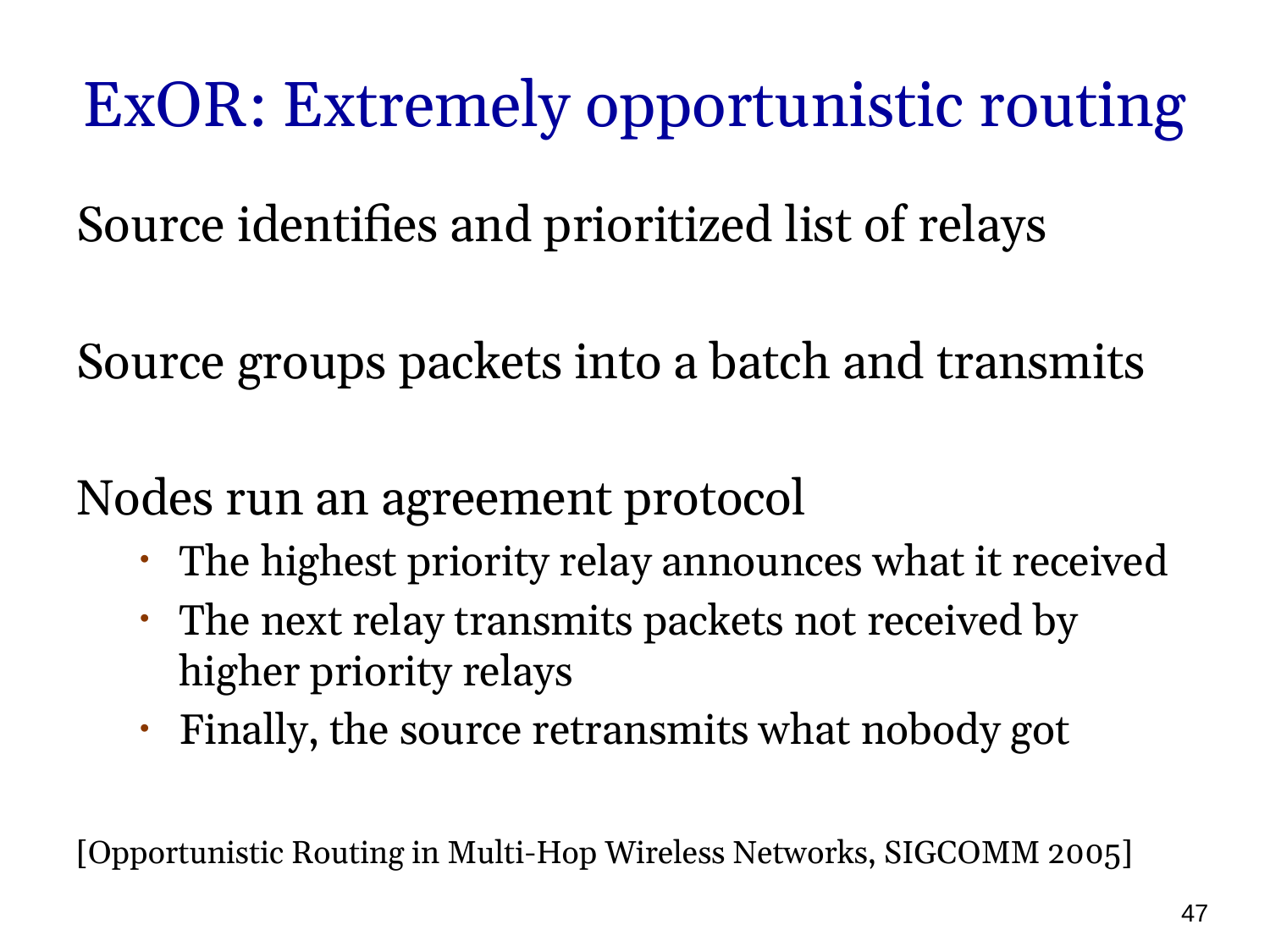

# ExOR: Extremely opportunistic routing
Source identifies and prioritized list of relays

Source groups packets into a batch and transmits

Nodes run an agreement protocol
The highest priority relay announces what it received
The next relay transmits packets not received by higher priority relays
Finally, the source retransmits what nobody got
[Opportunistic Routing in Multi-Hop Wireless Networks, SIGCOMM 2005]
47